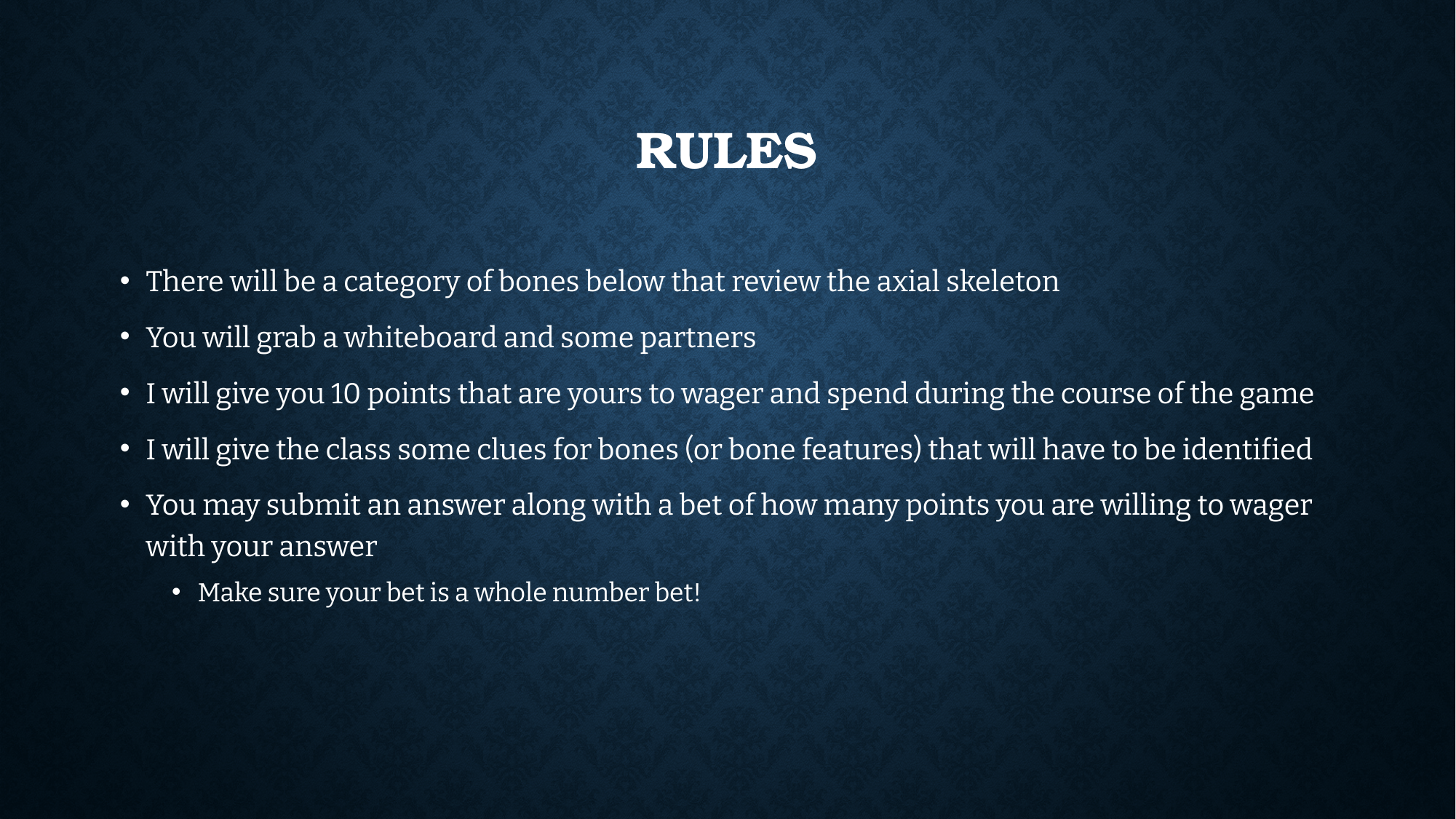

# Rules
There will be a category of bones below that review the axial skeleton
You will grab a whiteboard and some partners
I will give you 10 points that are yours to wager and spend during the course of the game
I will give the class some clues for bones (or bone features) that will have to be identified
You may submit an answer along with a bet of how many points you are willing to wager with your answer
Make sure your bet is a whole number bet!